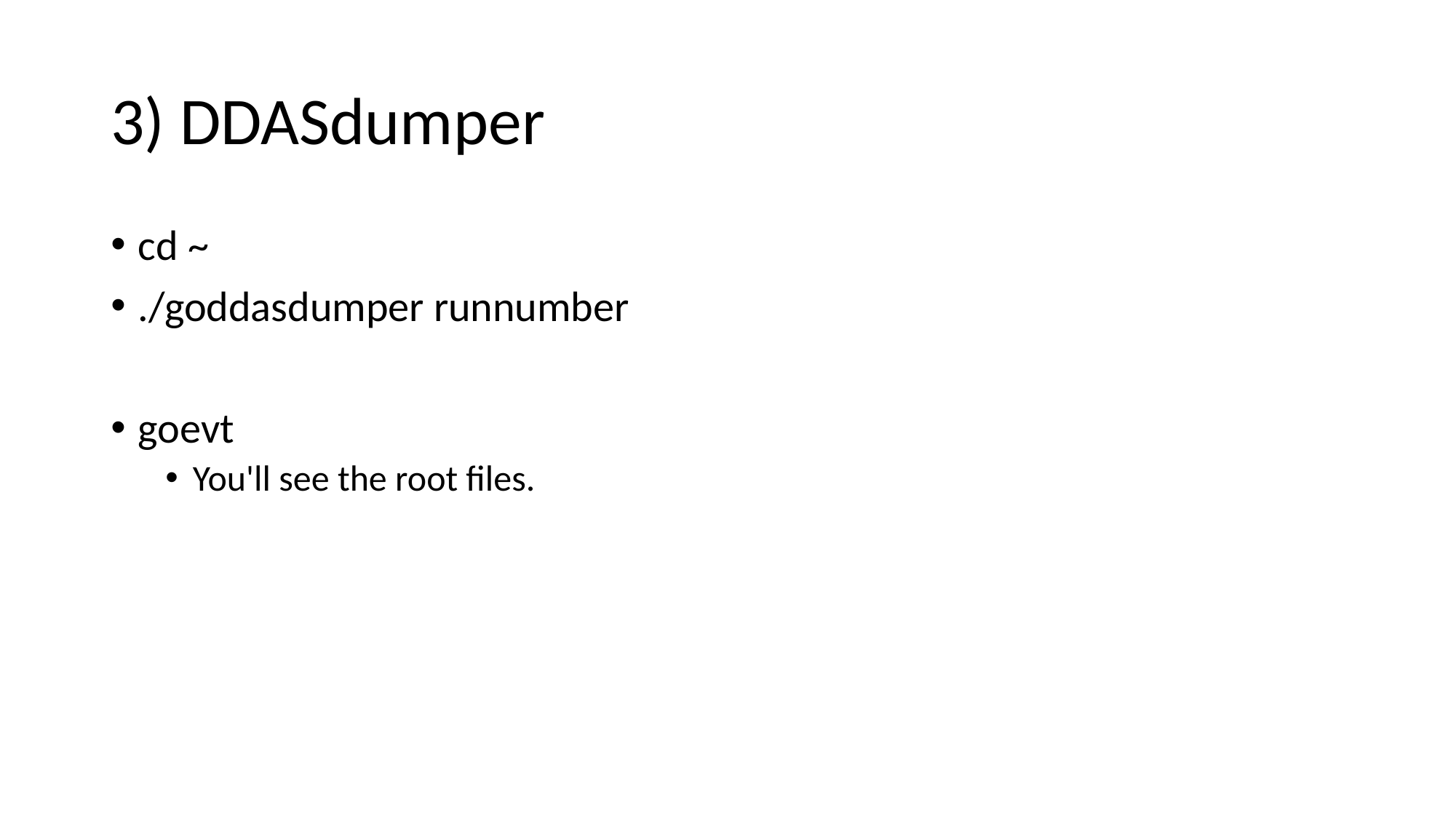

# 3) DDASdumper
cd ~
./goddasdumper runnumber

goevt
You'll see the root files.